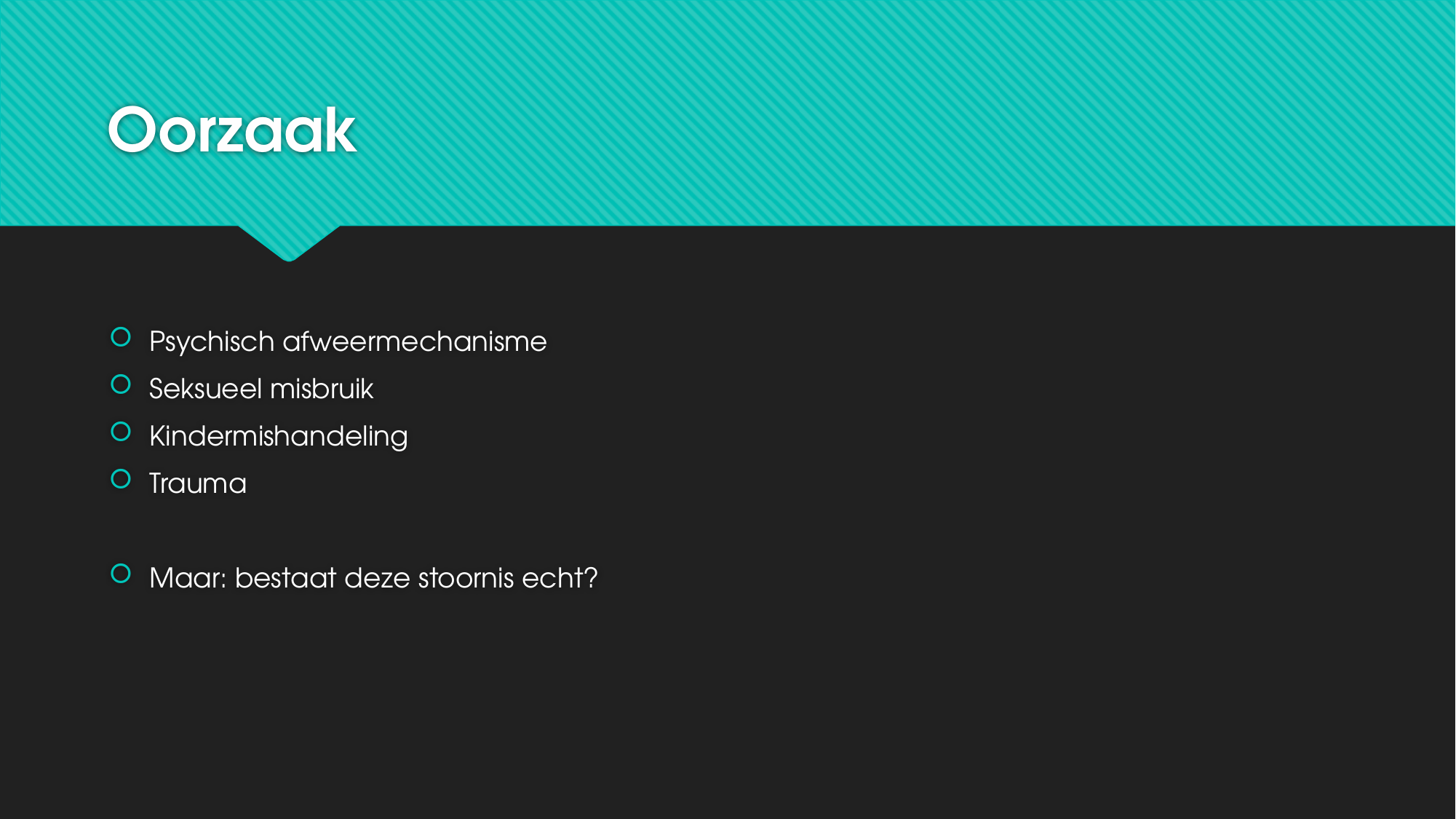

# Oorzaak
Psychisch afweermechanisme
Seksueel misbruik
Kindermishandeling
Trauma

Maar: bestaat deze stoornis echt?